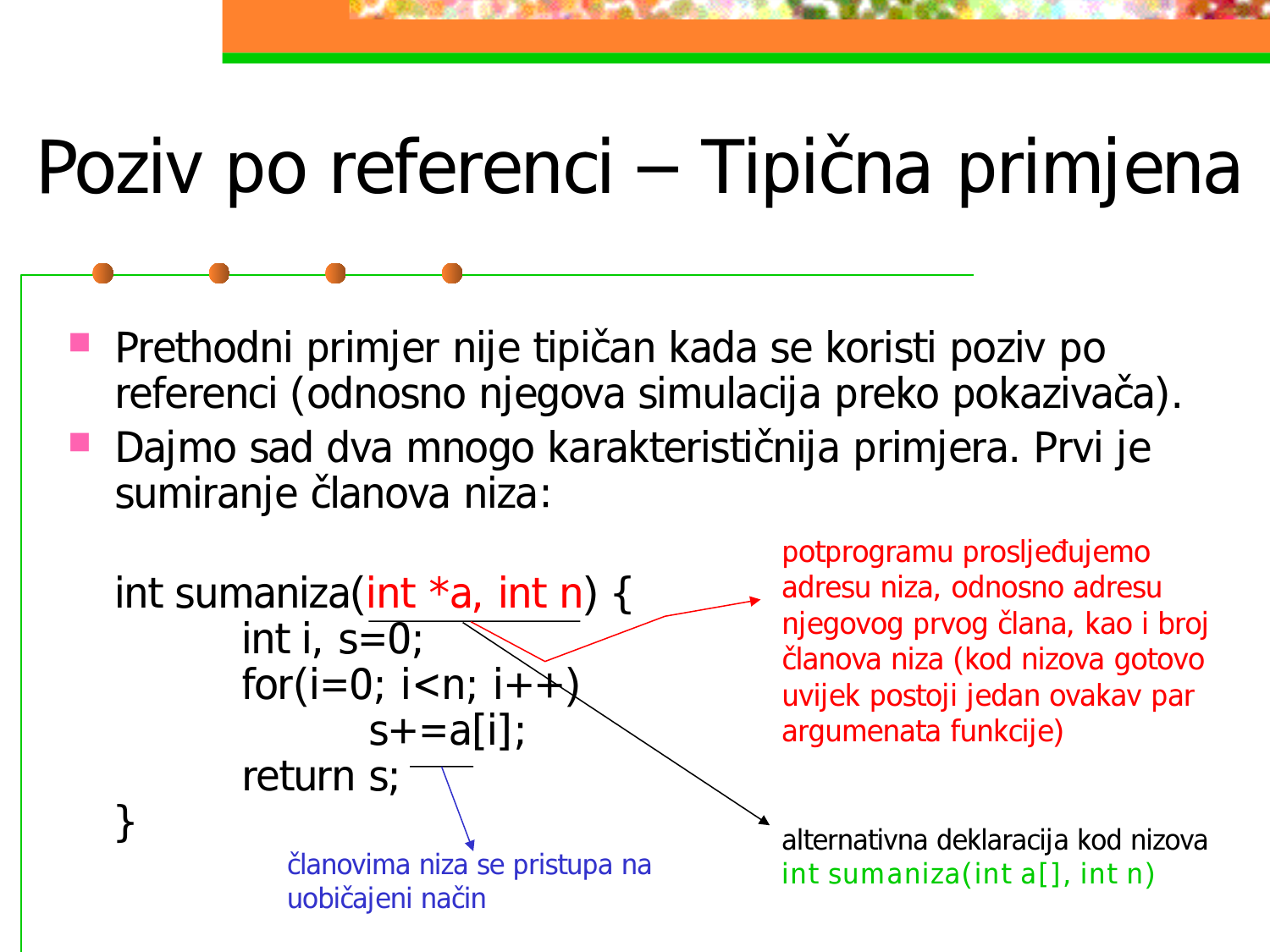

# Poziv po referenci – Tipična primjena
Prethodni primjer nije tipičan kada se koristi poziv po referenci (odnosno njegova simulacija preko pokazivača).
Dajmo sad dva mnogo karakterističnija primjera. Prvi je sumiranje članova niza:
	int sumaniza(int *a, int n) {
	int i, s=0;
	for(i=0; i<n; i++)
		s+=a[i];
	return s;
}
potprogramu prosljeđujemo adresu niza, odnosno adresu njegovog prvog člana, kao i broj članova niza (kod nizova gotovo uvijek postoji jedan ovakav par argumenata funkcije)

alternativna deklaracija kod nizova
int sumaniza(int a[], int n)
članovima niza se pristupa na uobičajeni način